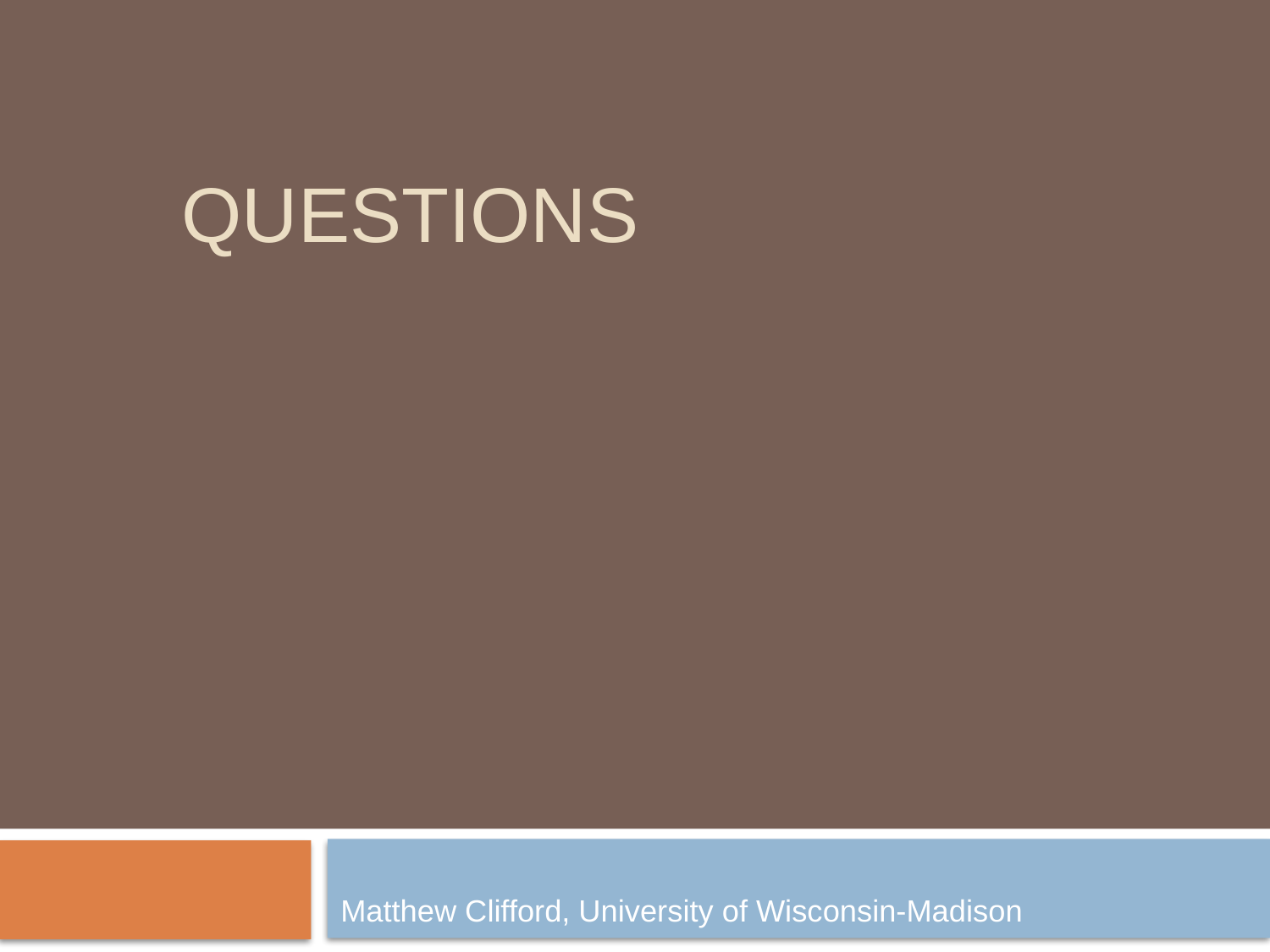

# Questions

Matthew Clifford, University of Wisconsin-Madison